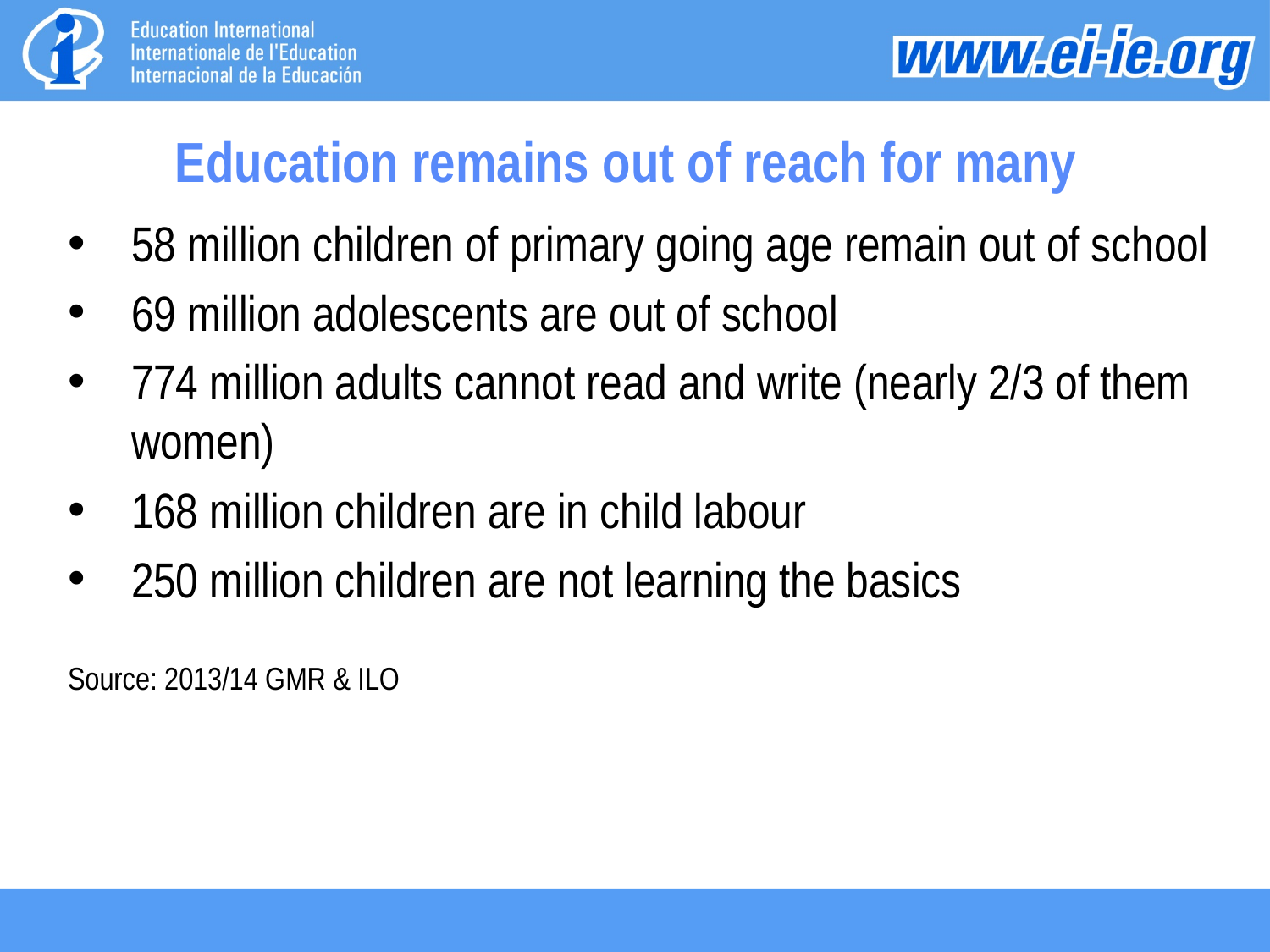

# Education remains out of reach for many
58 million children of primary going age remain out of school
69 million adolescents are out of school
774 million adults cannot read and write (nearly 2/3 of them women)
168 million children are in child labour
250 million children are not learning the basics

Source: 2013/14 GMR & ILO